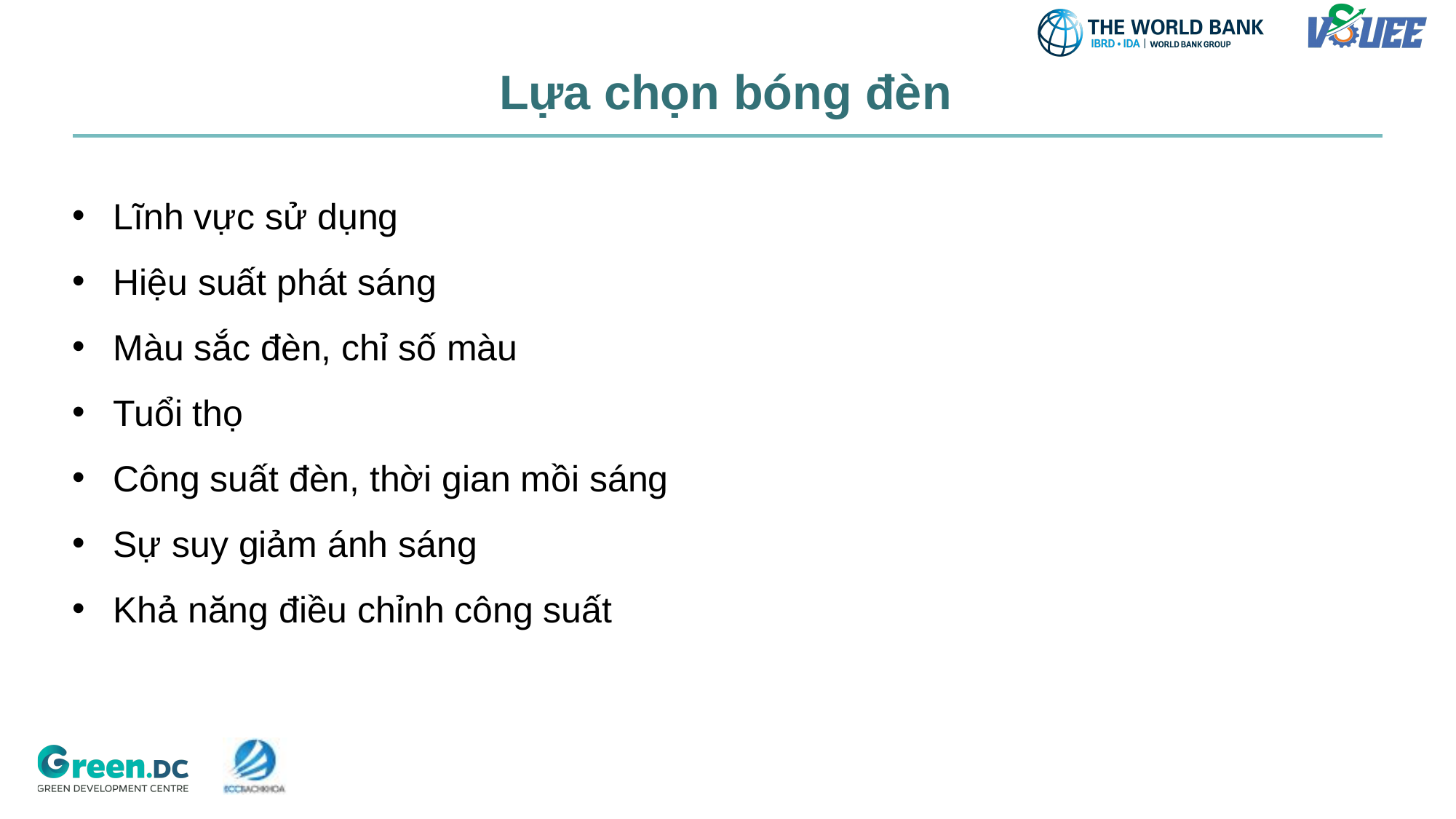

# Lựa chọn bóng đèn
Lĩnh vực sử dụng
Hiệu suất phát sáng
Màu sắc đèn, chỉ số màu
Tuổi thọ
Công suất đèn, thời gian mồi sáng
Sự suy giảm ánh sáng
Khả năng điều chỉnh công suất